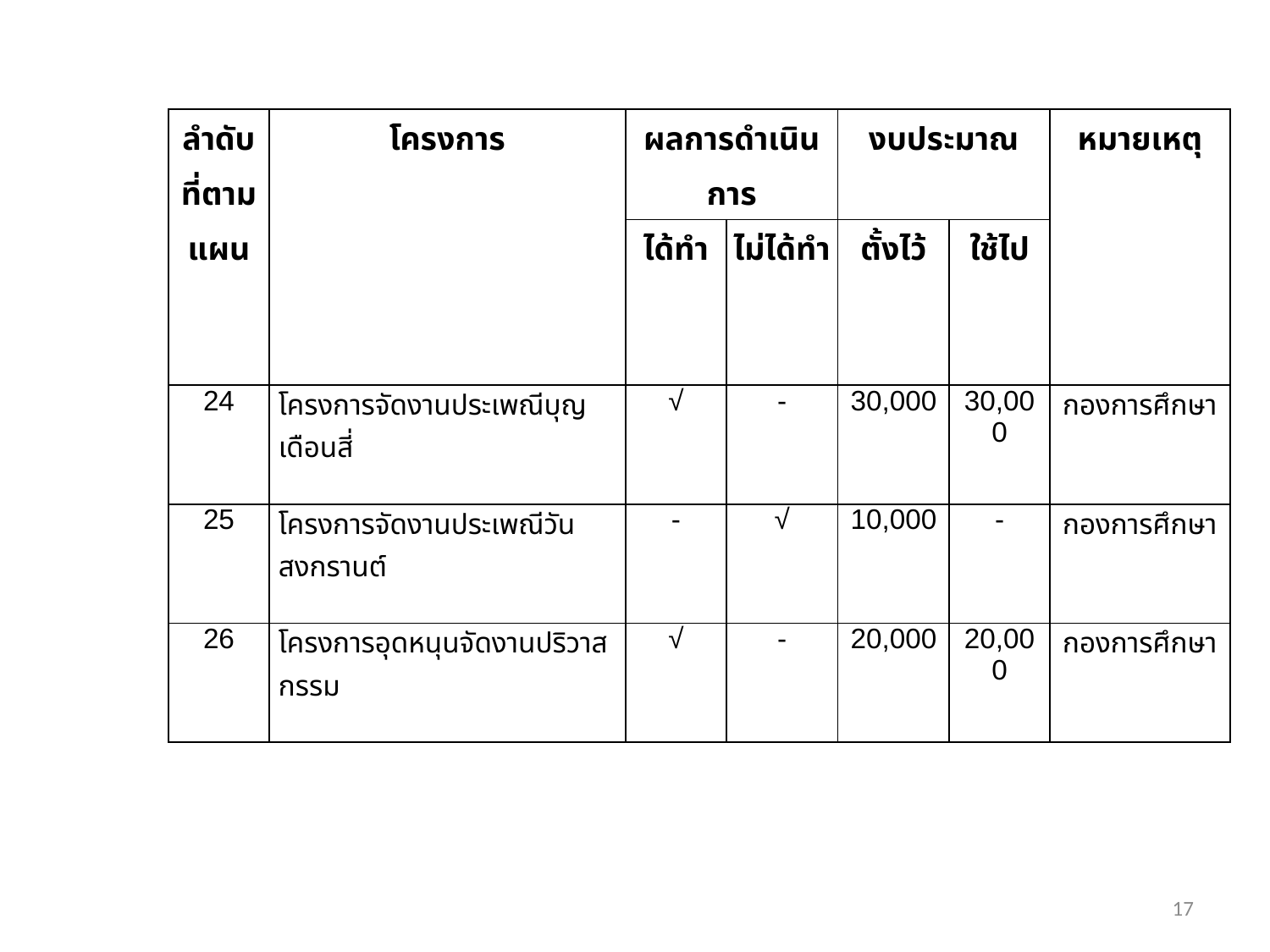

| ลำดับที่ตามแผน | โครงการ | ผลการดำเนินการ |  | งบประมาณ |  | หมายเหตุ |
| --- | --- | --- | --- | --- | --- | --- |
|  |  | ได้ทำ | ไม่ได้ทำ | ตั้งไว้ | ใช้ไป |  |
| 24 | โครงการจัดงานประเพณีบุญเดือนสี่ | √ | - | 30,000 | 30,000 | กองการศึกษา |
| 25 | โครงการจัดงานประเพณีวันสงกรานต์ | - | √ | 10,000 | - | กองการศึกษา |
| 26 | โครงการอุดหนุนจัดงานปริวาสกรรม | √ | - | 20,000 | 20,000 | กองการศึกษา |
17